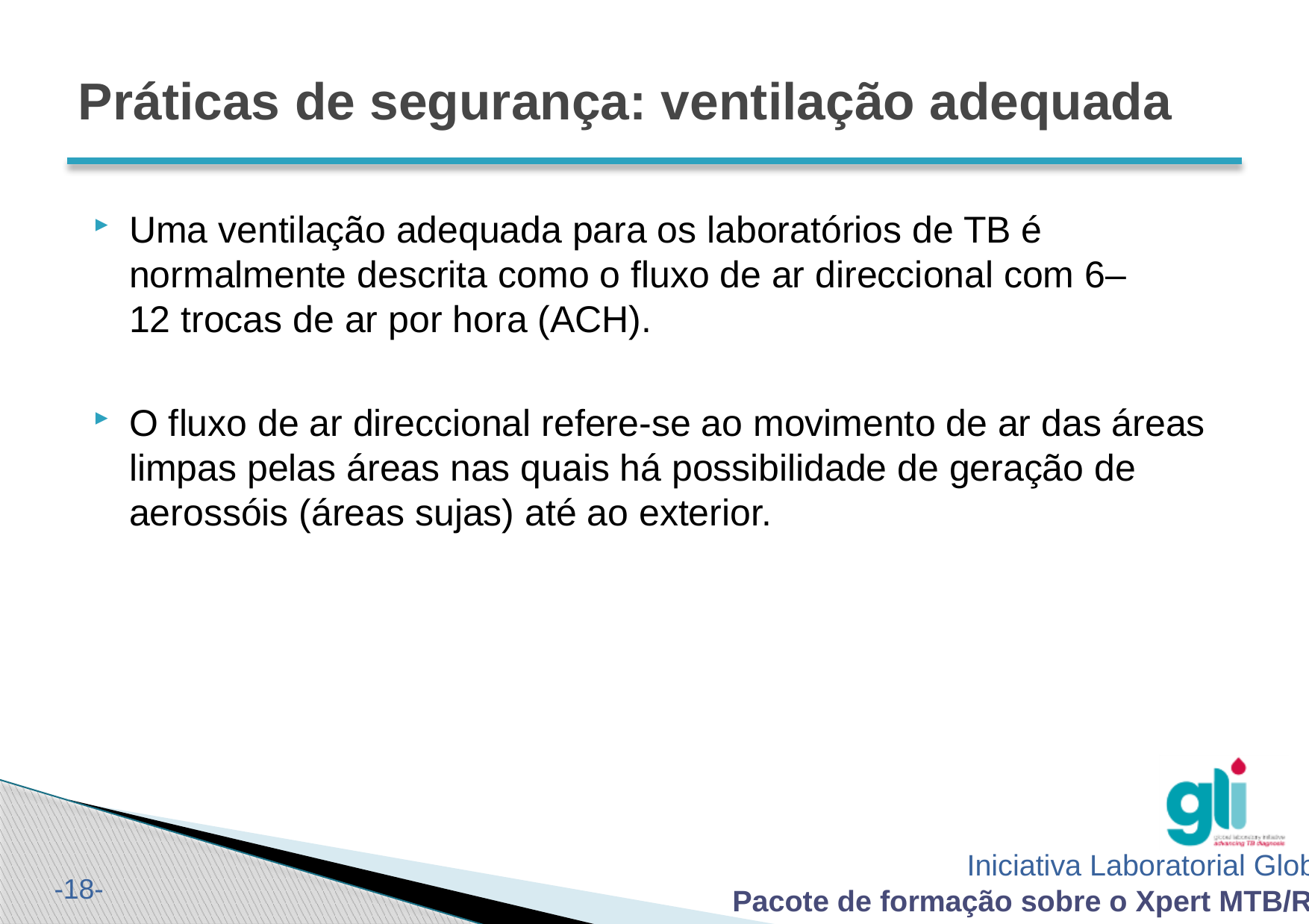

# Práticas de segurança: ventilação adequada
Uma ventilação adequada para os laboratórios de TB é normalmente descrita como o fluxo de ar direccional com 6–12 trocas de ar por hora (ACH).

O fluxo de ar direccional refere-se ao movimento de ar das áreas limpas pelas áreas nas quais há possibilidade de geração de aerossóis (áreas sujas) até ao exterior.